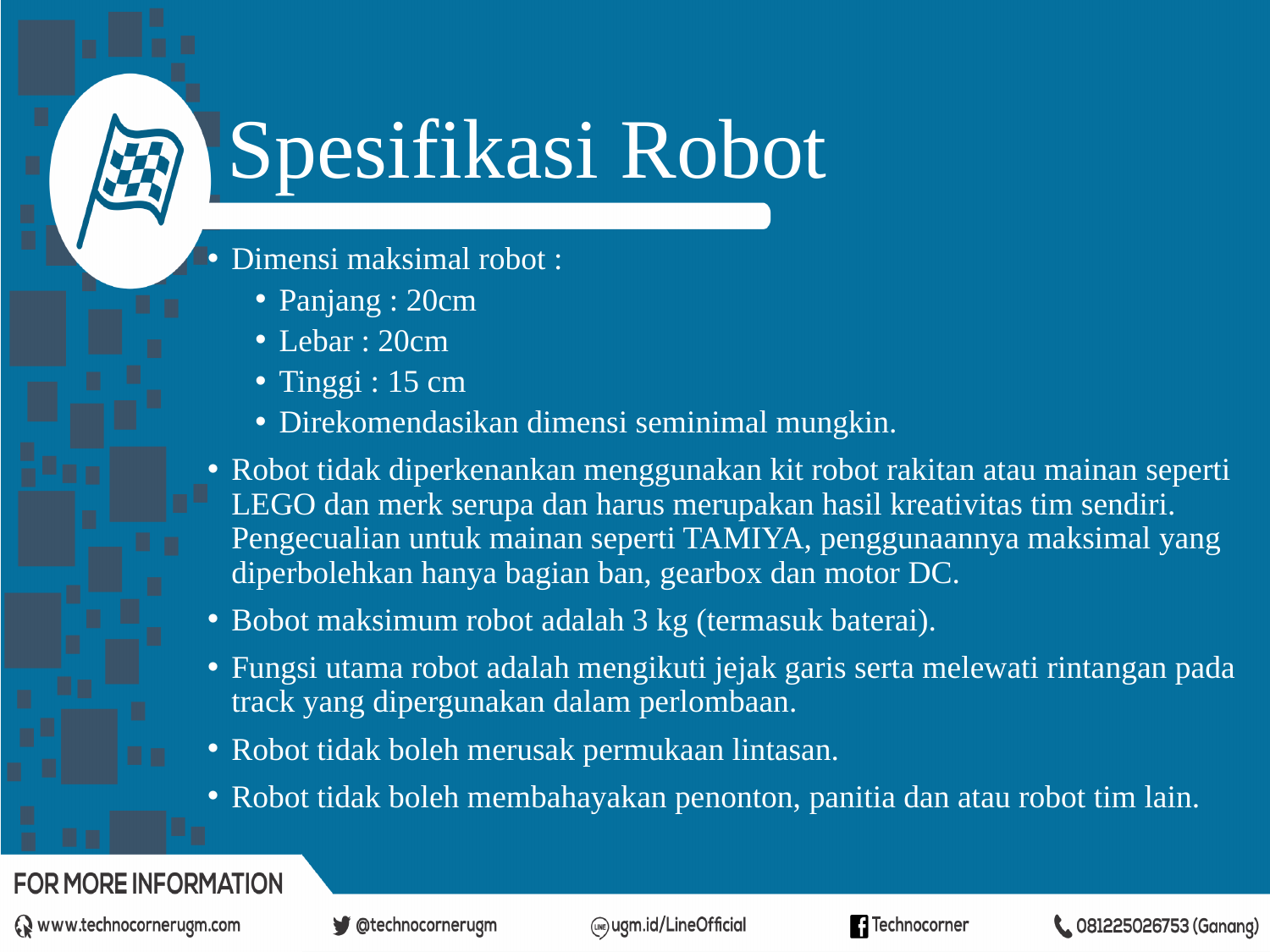

# Spesifikasi Robot
Dimensi maksimal robot :
Panjang : 20cm
Lebar : 20cm
Tinggi : 15 cm
Direkomendasikan dimensi seminimal mungkin.
Robot tidak diperkenankan menggunakan kit robot rakitan atau mainan seperti LEGO dan merk serupa dan harus merupakan hasil kreativitas tim sendiri. Pengecualian untuk mainan seperti TAMIYA, penggunaannya maksimal yang diperbolehkan hanya bagian ban, gearbox dan motor DC.
Bobot maksimum robot adalah 3 kg (termasuk baterai).
Fungsi utama robot adalah mengikuti jejak garis serta melewati rintangan pada track yang dipergunakan dalam perlombaan.
Robot tidak boleh merusak permukaan lintasan.
Robot tidak boleh membahayakan penonton, panitia dan atau robot tim lain.